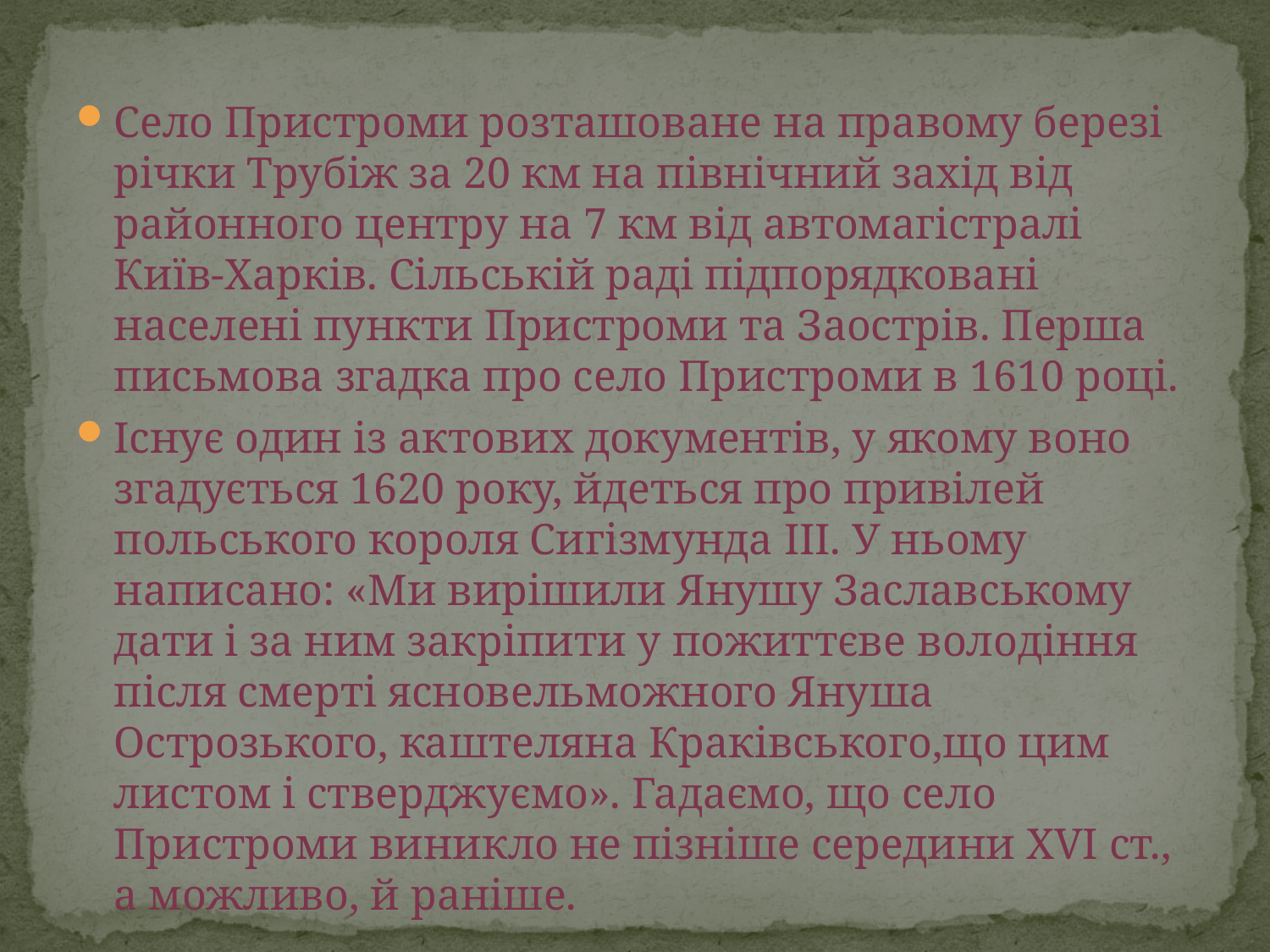

#
Село Пристроми розташоване на правому березі річки Трубіж за 20 км на північний захід від районного центру на 7 км від автомагістралі Київ-Харків. Сільській раді підпорядковані населені пункти Пристроми та Заострів. Перша письмова згадка про село Пристроми в 1610 році.
Існує один із актових документів, у якому воно згадується 1620 року, йдеться про привілей польського короля Сигізмунда ІІІ. У ньому написано: «Ми вирішили Янушу Заславському дати і за ним закріпити у пожиттєве володіння після смерті ясновельможного Януша Острозького, каштеляна Краківського,що цим листом і стверджуємо». Гадаємо, що село Пристроми виникло не пізніше середини XVI ст., а можливо, й раніше.